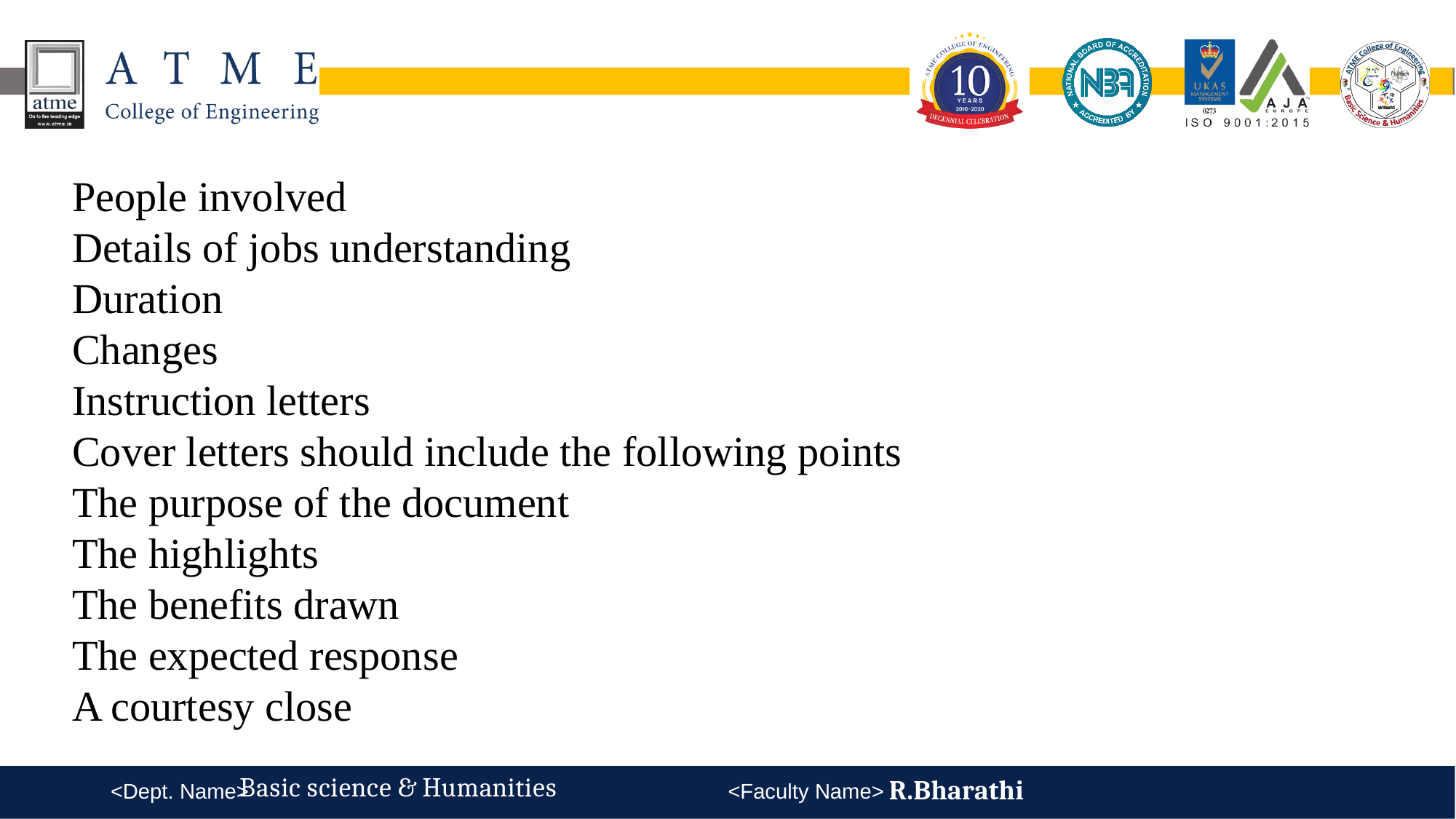

People involved
Details of jobs understanding
Duration
Changes
Instruction letters
Cover letters should include the following points
The purpose of the document
The highlights
The benefits drawn
The expected response
A courtesy close
Basic science & Humanities
R.Bharathi